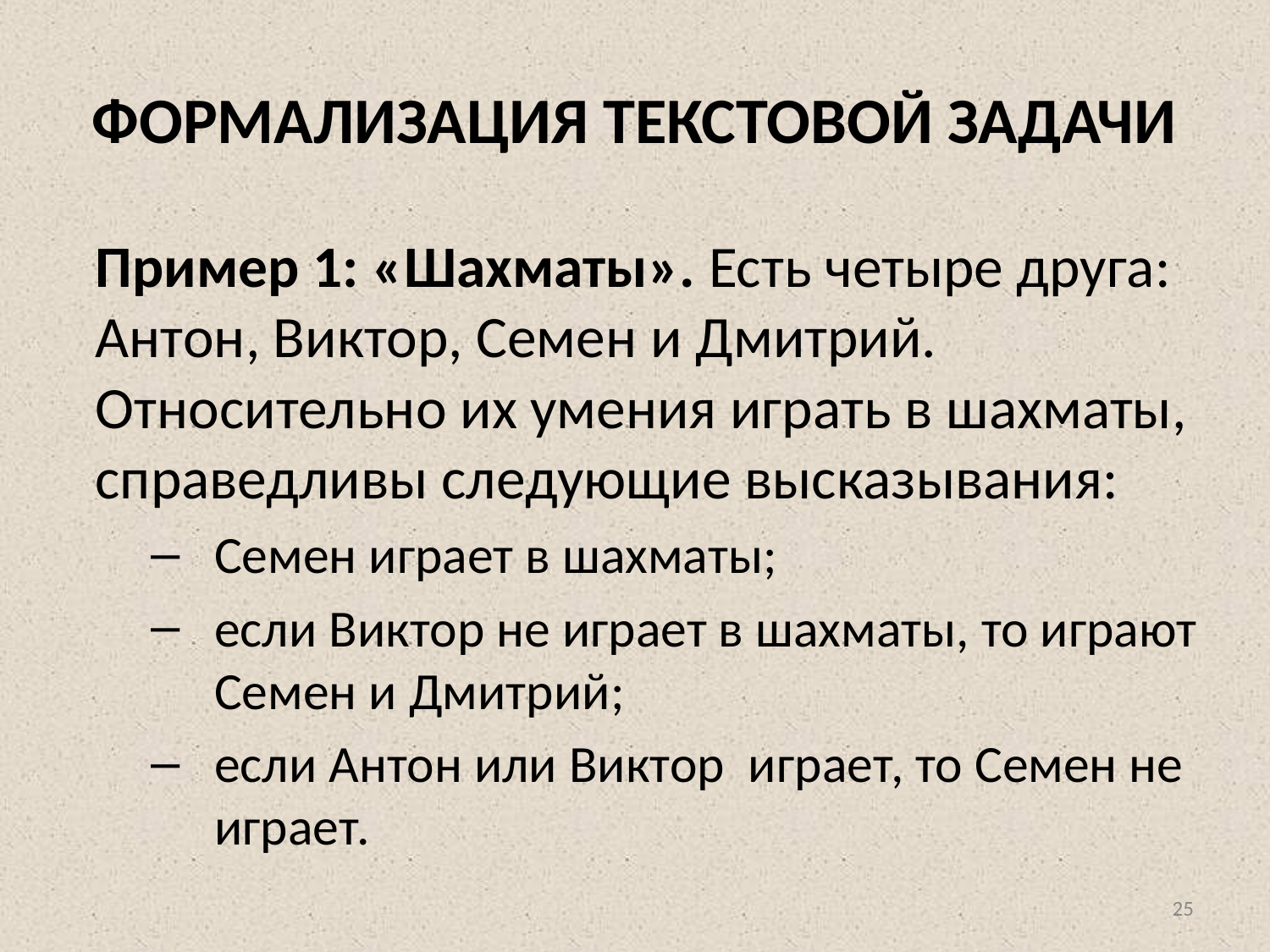

# ФОРМАЛИЗАЦИЯ ТЕКСТОВОЙ ЗАДАЧИ
Пример 1: «Шахматы». Есть четыре друга: Антон, Виктор, Семен и Дмитрий.  Относительно их умения играть в шахматы, справедливы следующие высказывания:
Семен играет в шахматы;
если Виктор не играет в шахматы, то играют Семен и Дмитрий;
если Антон или Виктор  играет, то Семен не играет.

25